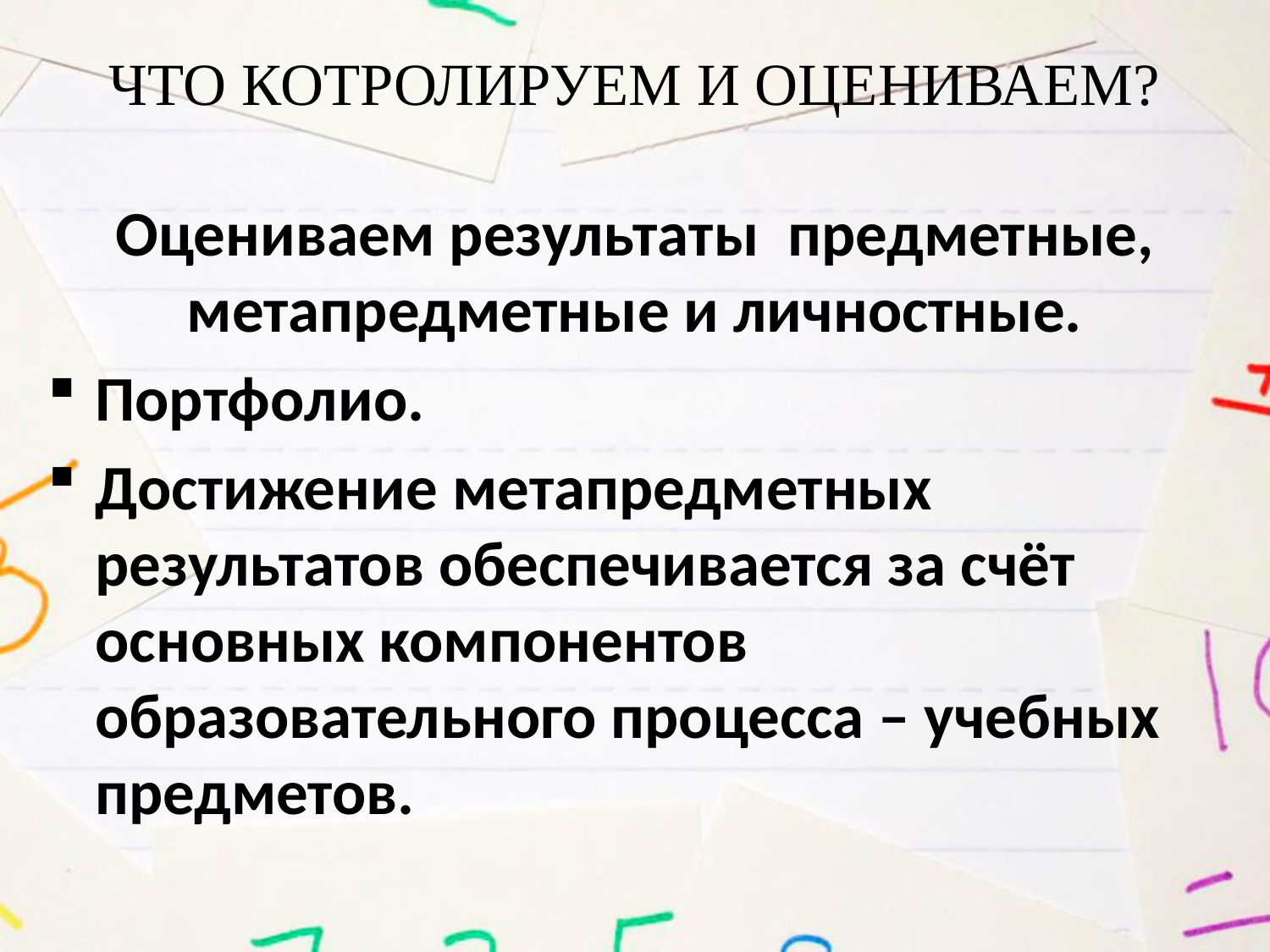

# ЧТО КОТРОЛИРУЕМ И ОЦЕНИВАЕМ?
Оцениваем результаты  предметные, метапредметные и личностные.
Портфолио.
Достижение метапредметных результатов обеспечивается за счёт основных компонентов образовательного процесса – учебных предметов.